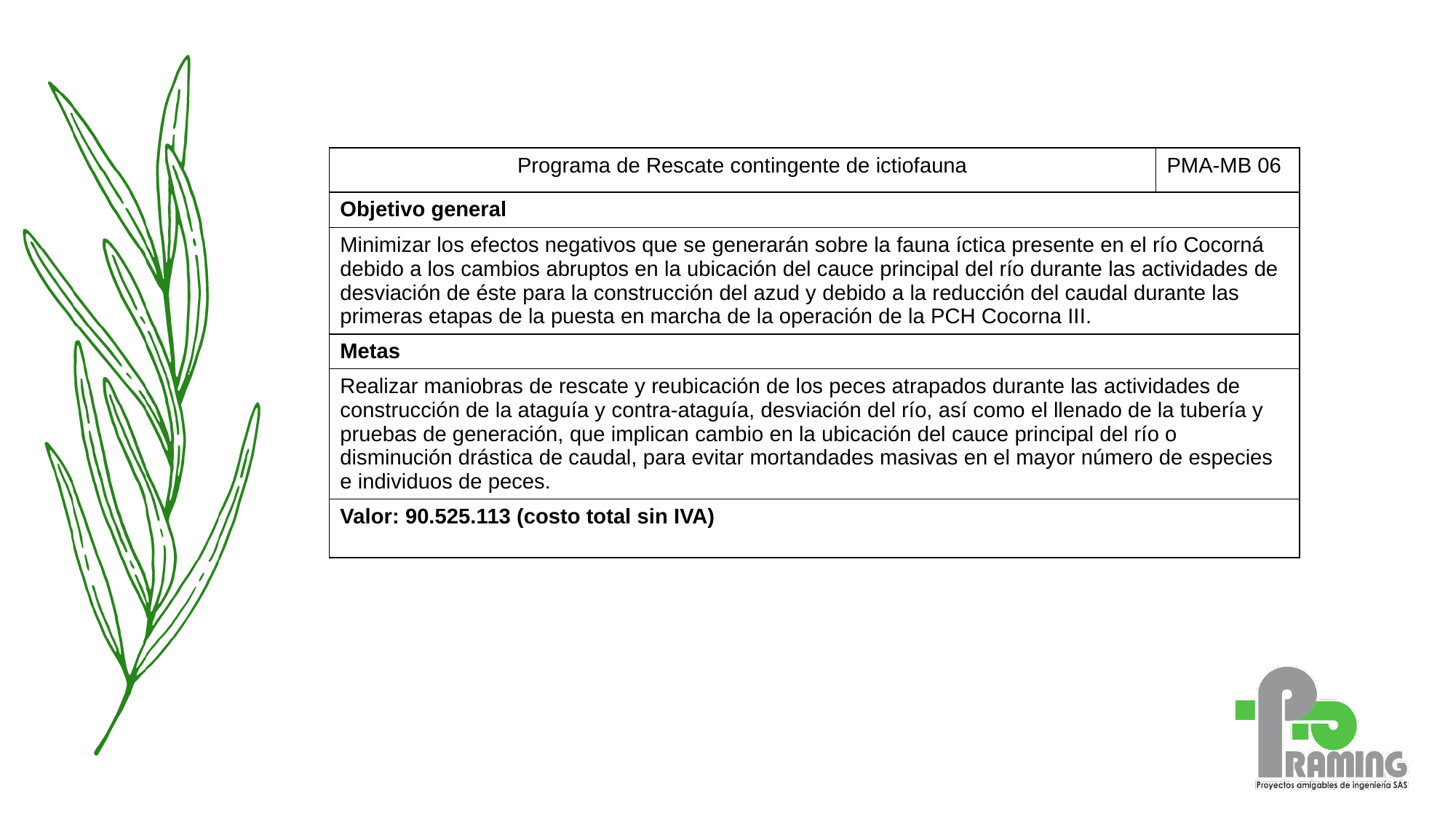

| Programa de Rescate contingente de ictiofauna | PMA-MB 06 |
| --- | --- |
| Objetivo general |  |
| Minimizar los efectos negativos que se generarán sobre la fauna íctica presente en el río Cocorná debido a los cambios abruptos en la ubicación del cauce principal del río durante las actividades de desviación de éste para la construcción del azud y debido a la reducción del caudal durante las primeras etapas de la puesta en marcha de la operación de la PCH Cocorna III. |  |
| Metas |  |
| Realizar maniobras de rescate y reubicación de los peces atrapados durante las actividades de construcción de la ataguía y contra-ataguía, desviación del río, así como el llenado de la tubería y pruebas de generación, que implican cambio en la ubicación del cauce principal del río o disminución drástica de caudal, para evitar mortandades masivas en el mayor número de especies e individuos de peces. |  |
| Valor: 90.525.113 (costo total sin IVA) |  |